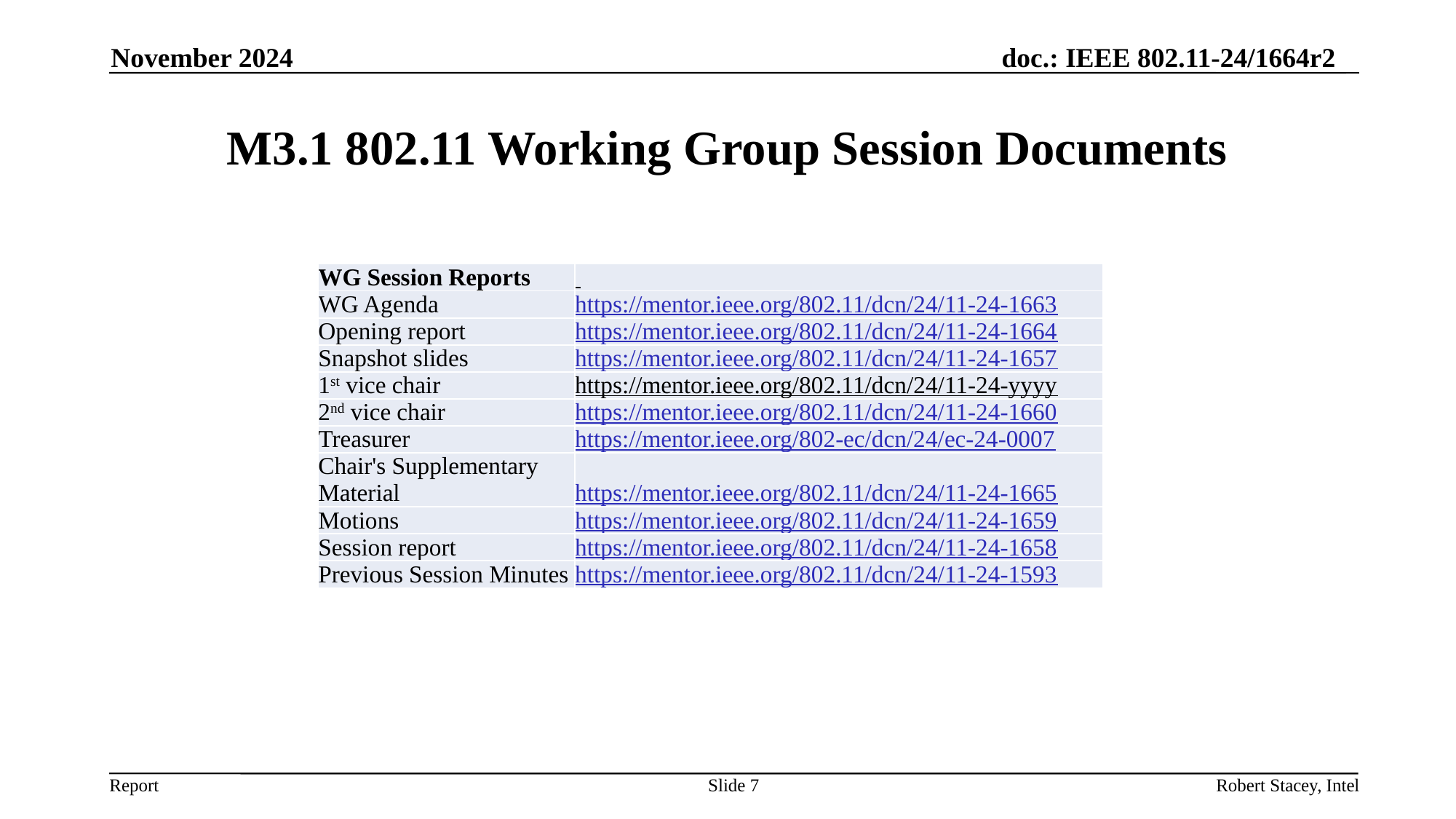

November 2024
# M3.1 802.11 Working Group Session Documents
| WG Session Reports |  |
| --- | --- |
| WG Agenda | https://mentor.ieee.org/802.11/dcn/24/11-24-1663 |
| Opening report | https://mentor.ieee.org/802.11/dcn/24/11-24-1664 |
| Snapshot slides | https://mentor.ieee.org/802.11/dcn/24/11-24-1657 |
| 1st vice chair | https://mentor.ieee.org/802.11/dcn/24/11-24-yyyy |
| 2nd vice chair | https://mentor.ieee.org/802.11/dcn/24/11-24-1660 |
| Treasurer | https://mentor.ieee.org/802-ec/dcn/24/ec-24-0007 |
| Chair's Supplementary Material | https://mentor.ieee.org/802.11/dcn/24/11-24-1665 |
| Motions | https://mentor.ieee.org/802.11/dcn/24/11-24-1659 |
| Session report | https://mentor.ieee.org/802.11/dcn/24/11-24-1658 |
| Previous Session Minutes | https://mentor.ieee.org/802.11/dcn/24/11-24-1593 |
Slide 7
Robert Stacey, Intel